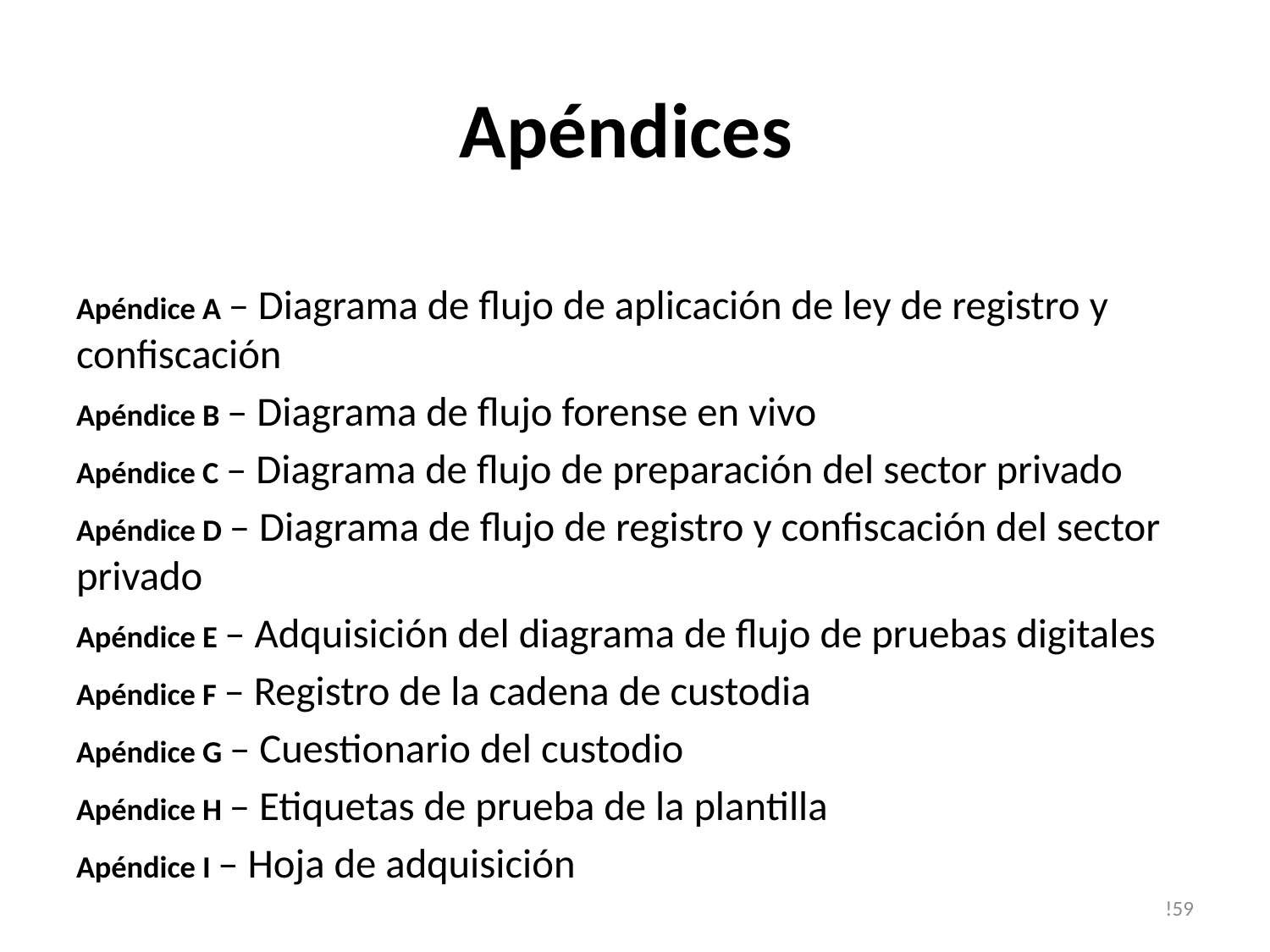

# Apéndices
Apéndice A – Diagrama de flujo de aplicación de ley de registro y confiscación
Apéndice B – Diagrama de flujo forense en vivo
Apéndice C – Diagrama de flujo de preparación del sector privado
Apéndice D – Diagrama de flujo de registro y confiscación del sector privado
Apéndice E – Adquisición del diagrama de flujo de pruebas digitales
Apéndice F – Registro de la cadena de custodia
Apéndice G – Cuestionario del custodio
Apéndice H – Etiquetas de prueba de la plantilla
Apéndice I – Hoja de adquisición

!59